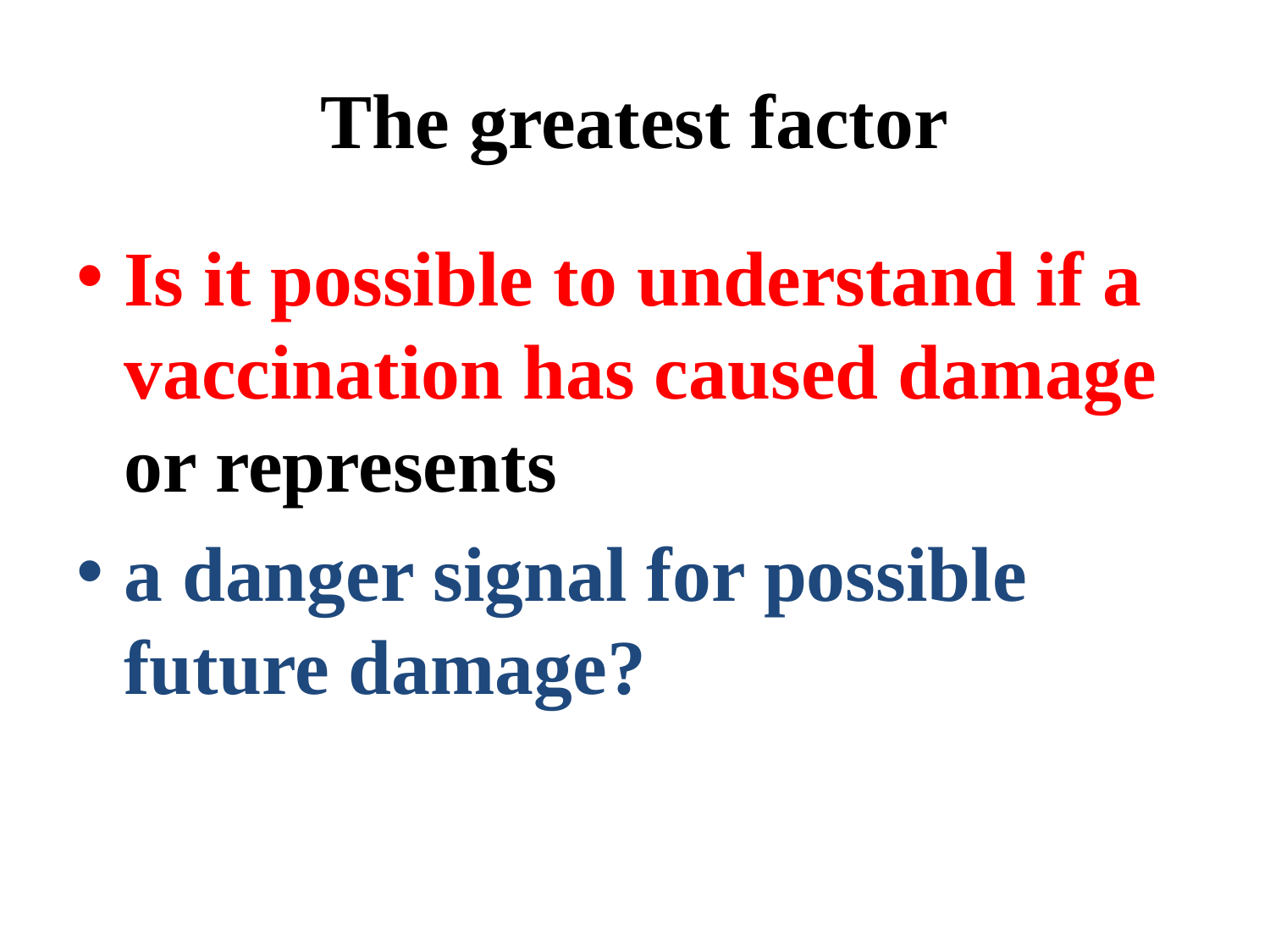

# The greatest factor
Is it possible to understand if a vaccination has caused damage or represents
a danger signal for possible future damage?